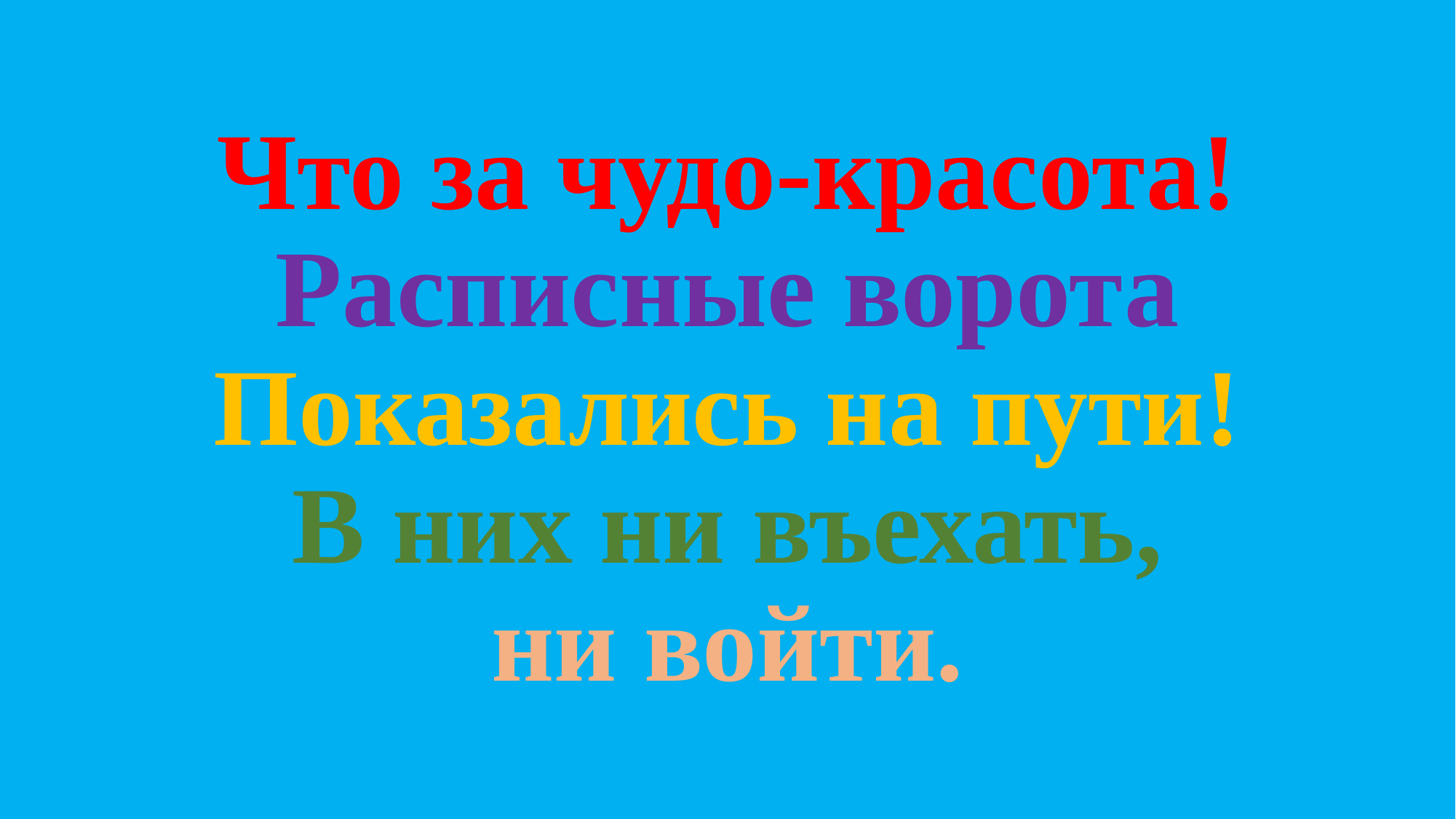

# Что за чудо-красота! Расписные ворота Показались на пути! В них ни въехать, ни войти.